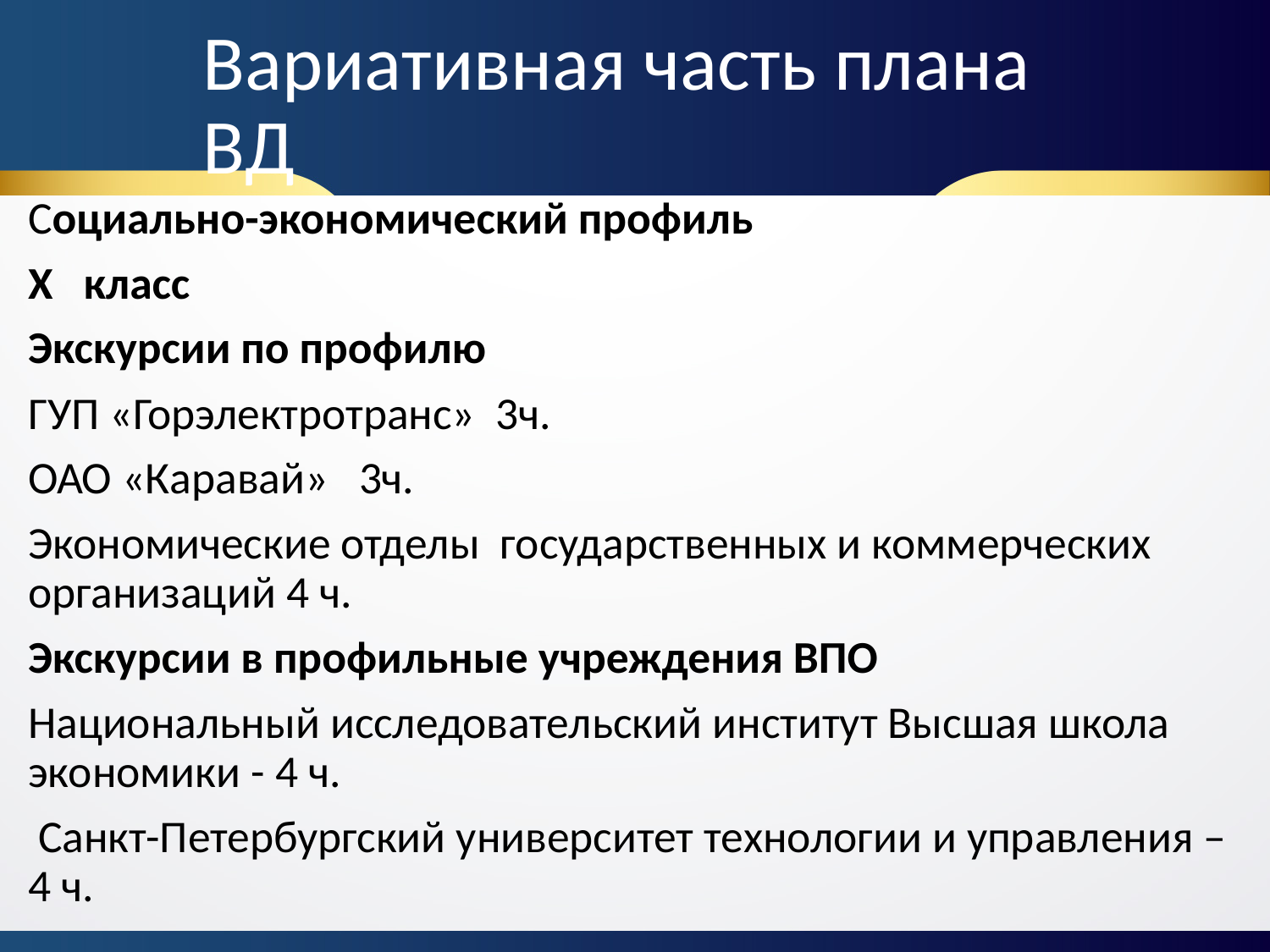

# Вариативная часть плана ВД
Социально-экономический профиль
Х   класс
Экскурсии по профилю
ГУП «Горэлектротранс»  3ч.
ОАО «Каравай»   3ч.
Экономические отделы  государственных и коммерческих организаций 4 ч.
Экскурсии в профильные учреждения ВПО
Национальный исследовательский институт Высшая школа экономики - 4 ч.
 Санкт-Петербургский университет технологии и управления – 4 ч.